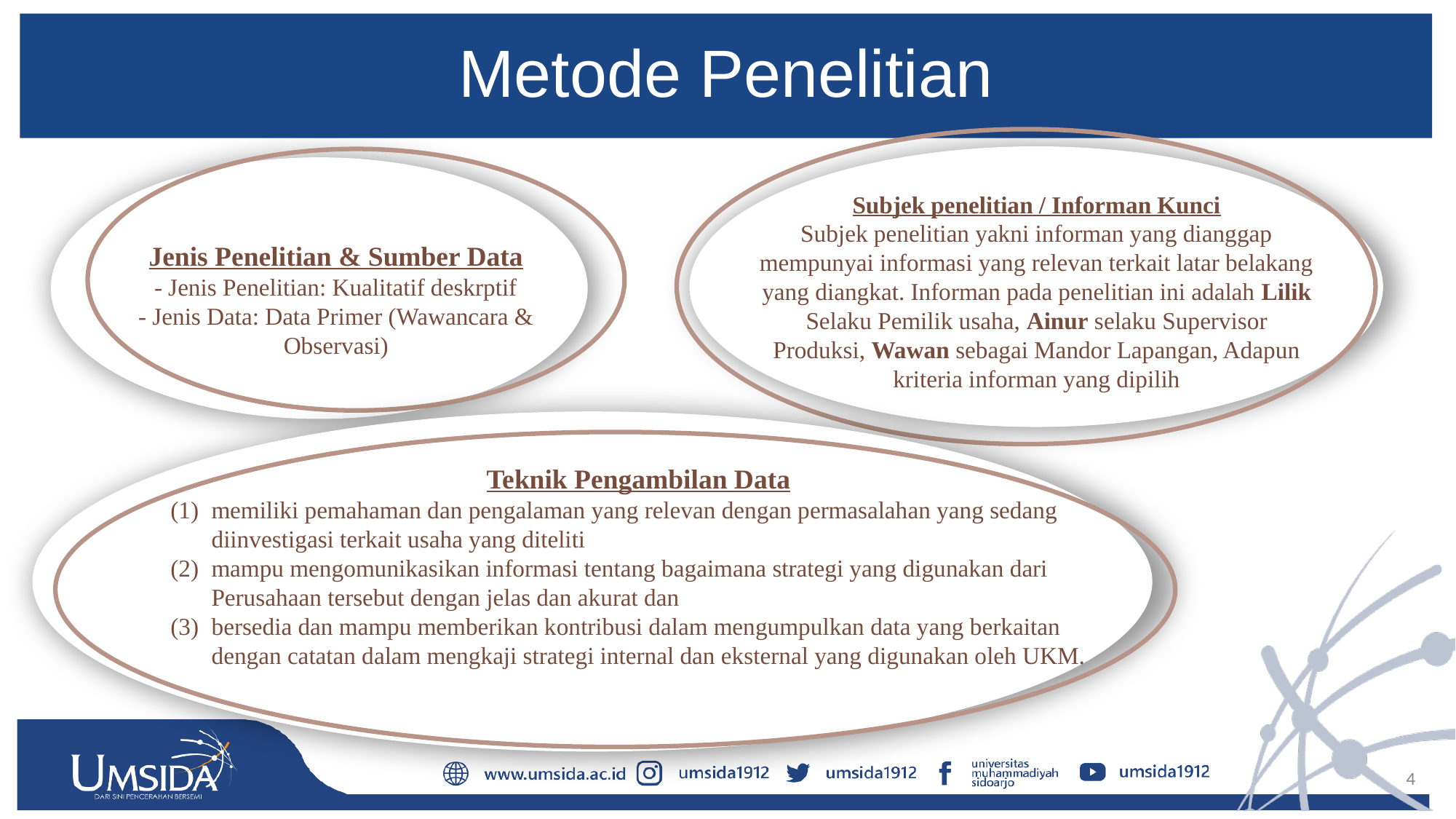

# Metode Penelitian

Subjek penelitian / Informan Kunci
Subjek penelitian yakni informan yang dianggap mempunyai informasi yang relevan terkait latar belakang yang diangkat. Informan pada penelitian ini adalah Lilik Selaku Pemilik usaha, Ainur selaku Supervisor Produksi, Wawan sebagai Mandor Lapangan, Adapun kriteria informan yang dipilih

Jenis Penelitian & Sumber Data
- Jenis Penelitian: Kualitatif deskrptif
- Jenis Data: Data Primer (Wawancara & Observasi)

Teknik Pengambilan Data
memiliki pemahaman dan pengalaman yang relevan dengan permasalahan yang sedang diinvestigasi terkait usaha yang diteliti
mampu mengomunikasikan informasi tentang bagaimana strategi yang digunakan dari Perusahaan tersebut dengan jelas dan akurat dan
bersedia dan mampu memberikan kontribusi dalam mengumpulkan data yang berkaitan dengan catatan dalam mengkaji strategi internal dan eksternal yang digunakan oleh UKM.